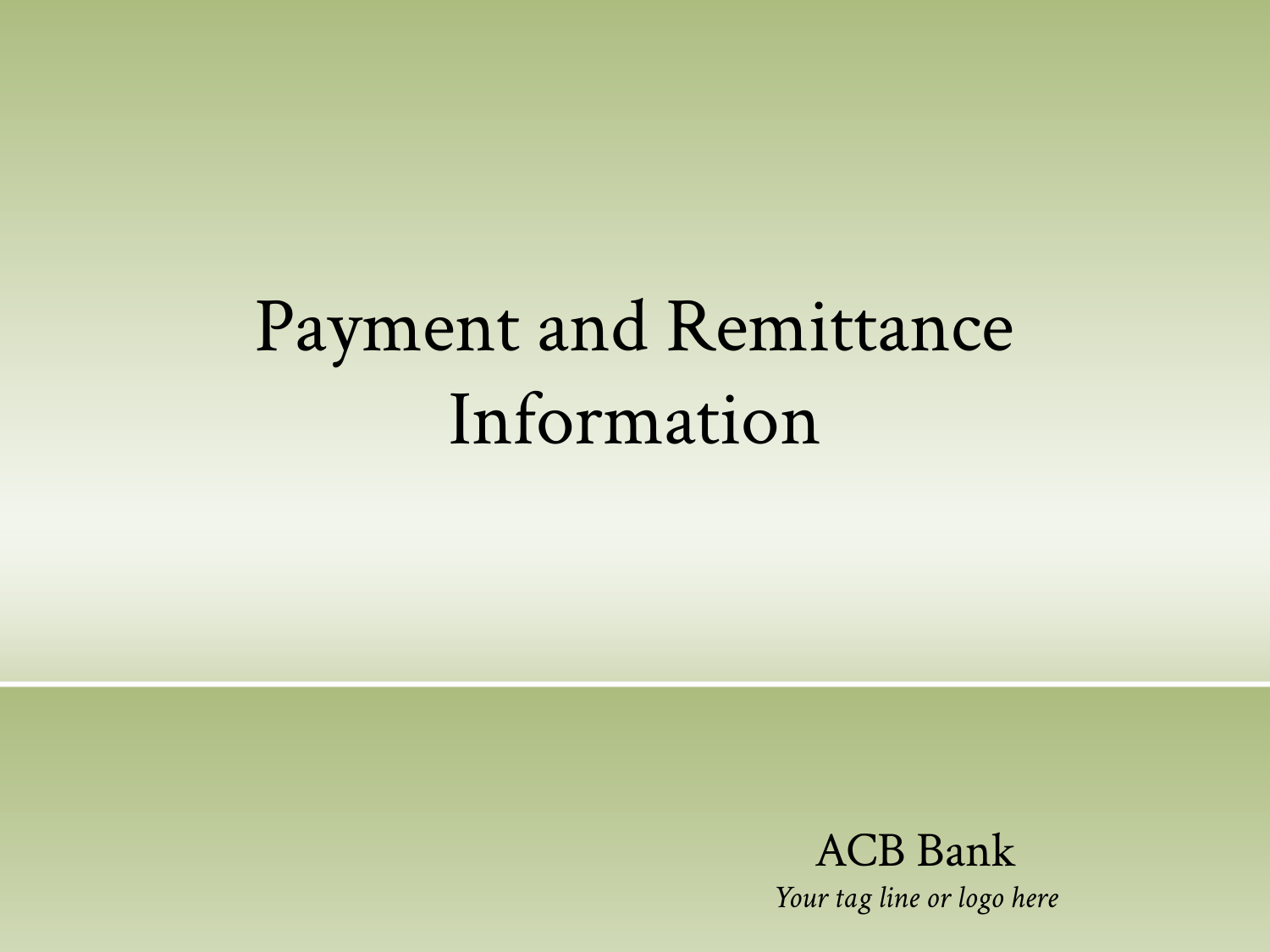

# Payment and Remittance Information
ACB Bank
Your tag line or logo here